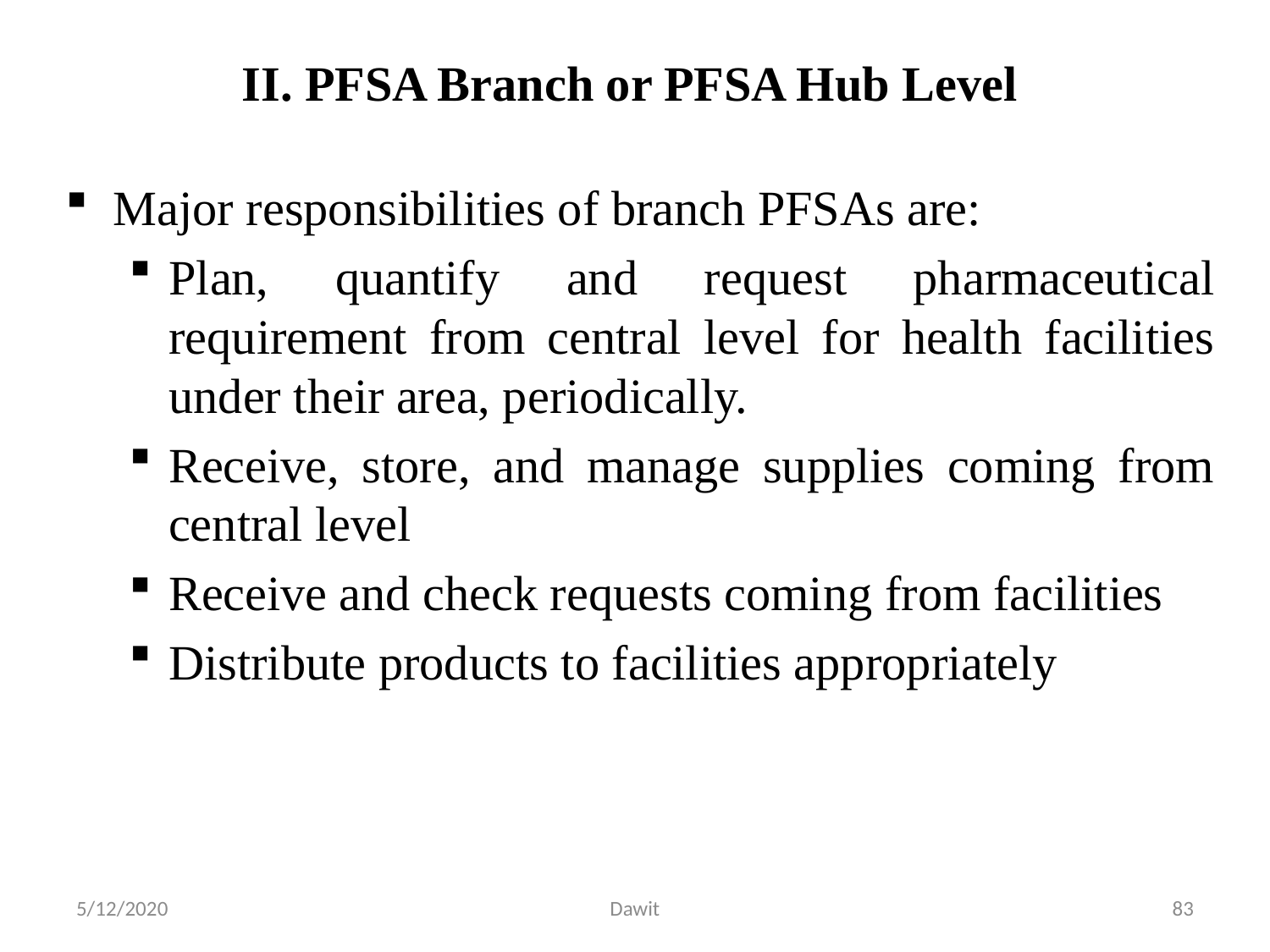

II. PFSA Branch or PFSA Hub Level
Major responsibilities of branch PFSAs are:
Plan, quantify and request pharmaceutical requirement from central level for health facilities under their area, periodically.
Receive, store, and manage supplies coming from central level
Receive and check requests coming from facilities
Distribute products to facilities appropriately
5/12/2020
Dawit
83